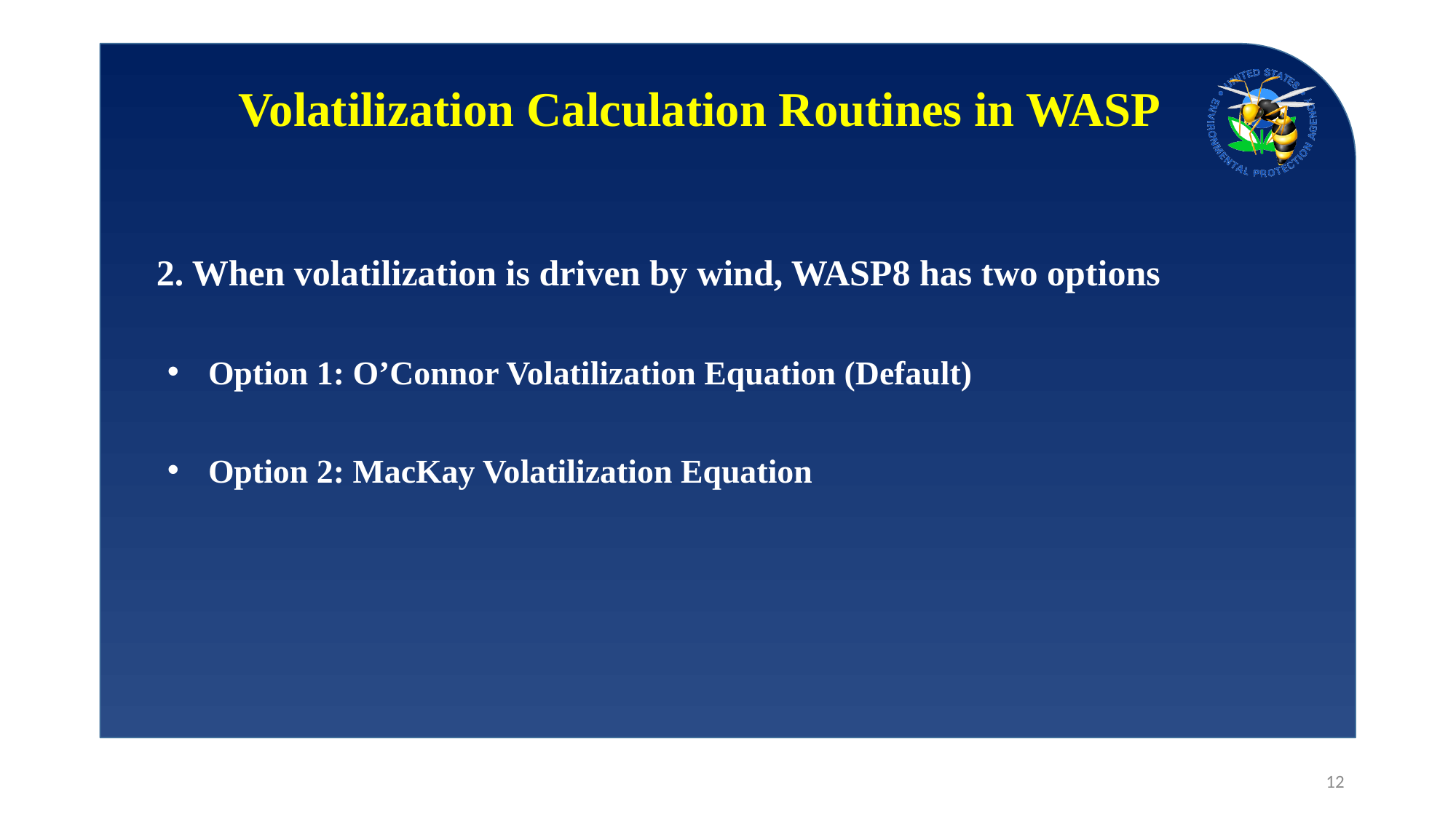

# Volatilization Calculation Routines in WASP
2. When volatilization is driven by wind, WASP8 has two options
Option 1: O’Connor Volatilization Equation (Default)
Option 2: MacKay Volatilization Equation

12